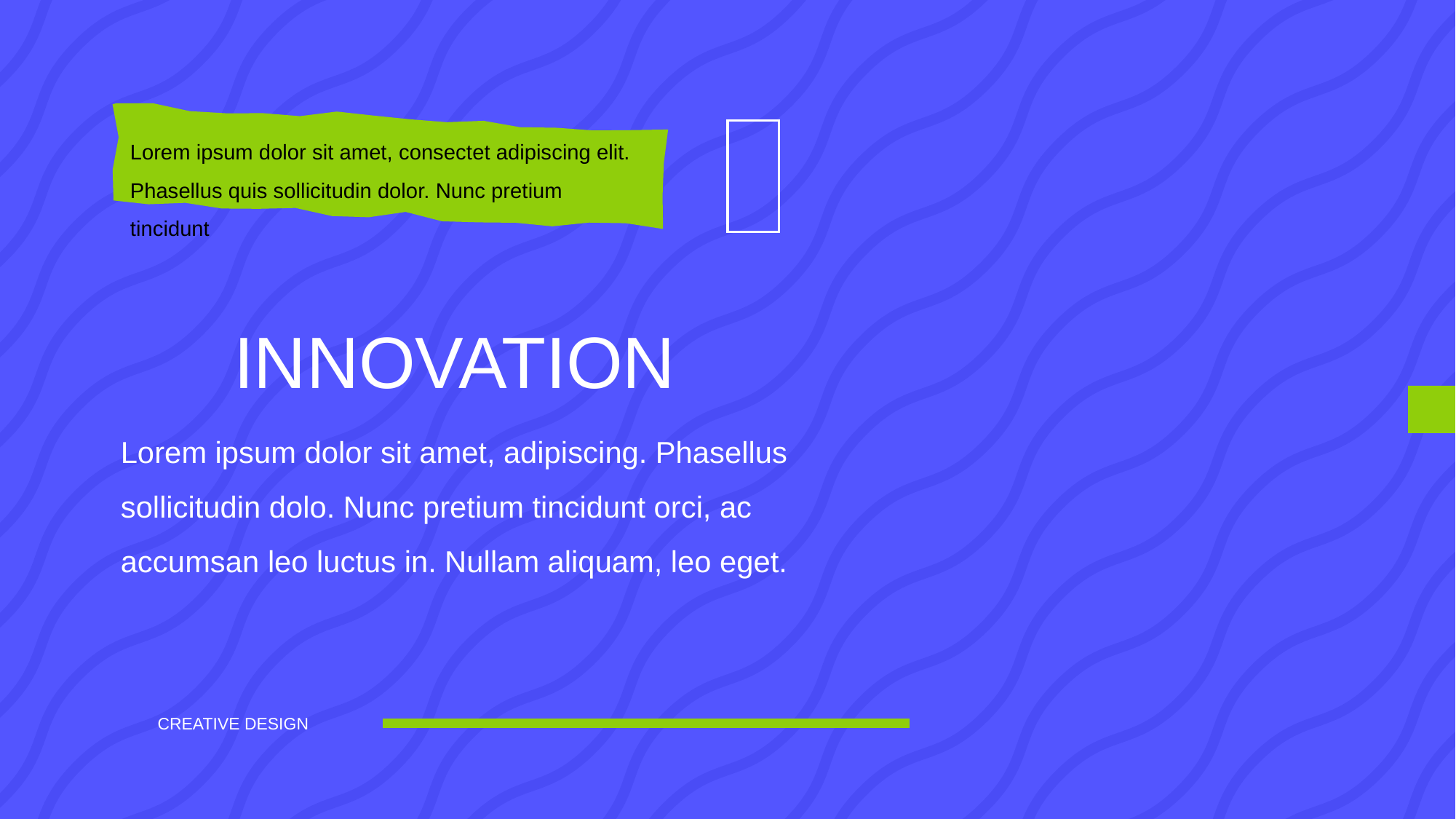

Lorem ipsum dolor sit amet, consectet adipiscing elit. Phasellus quis sollicitudin dolor. Nunc pretium tincidunt

INNOVATION

Lorem ipsum dolor sit amet, adipiscing. Phasellus sollicitudin dolo. Nunc pretium tincidunt orci, ac accumsan leo luctus in. Nullam aliquam, leo eget.
CREATIVE DESIGN